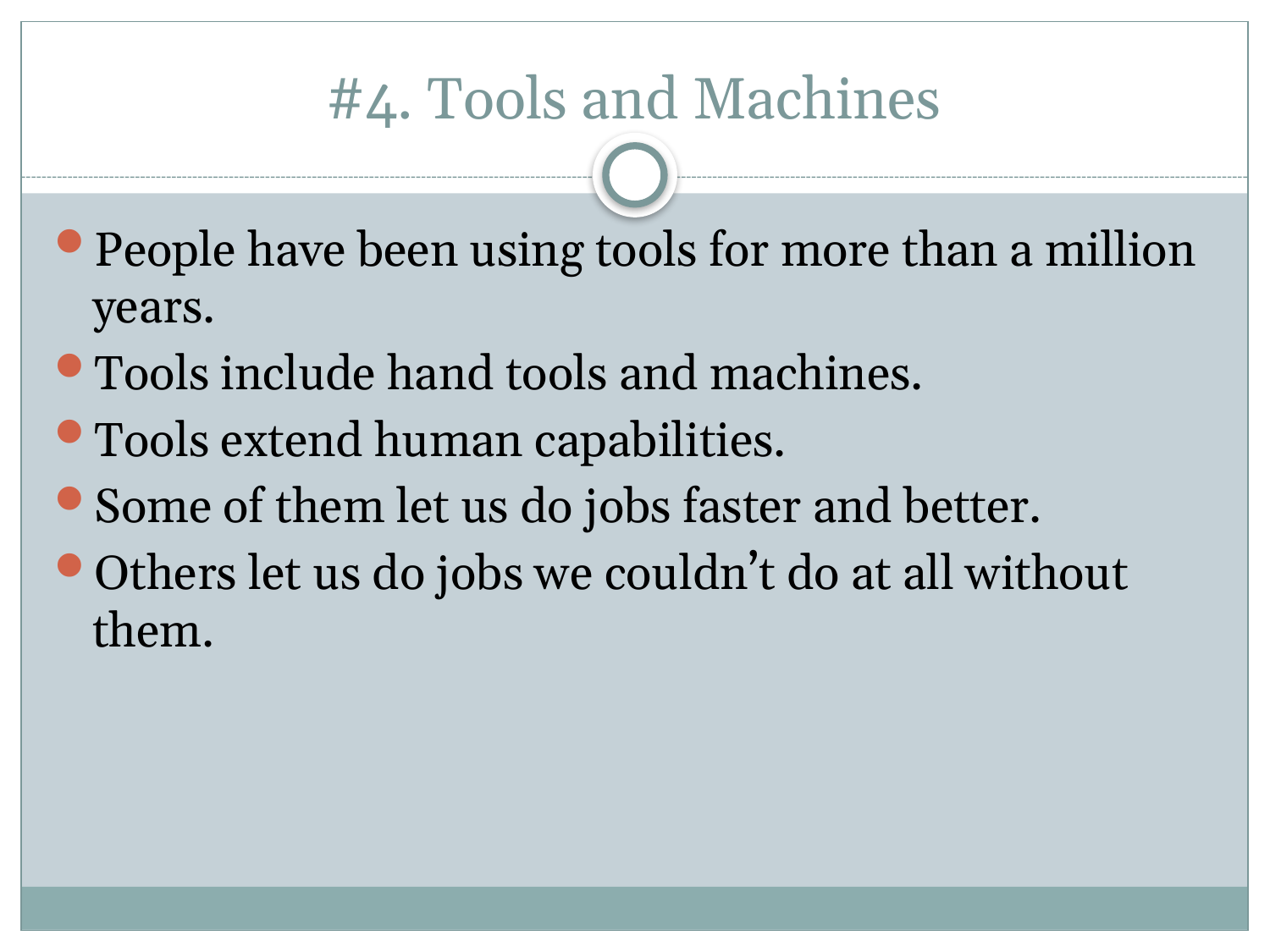

# #4. Tools and Machines
People have been using tools for more than a million years.
Tools include hand tools and machines.
Tools extend human capabilities.
Some of them let us do jobs faster and better.
Others let us do jobs we couldn’t do at all without them.